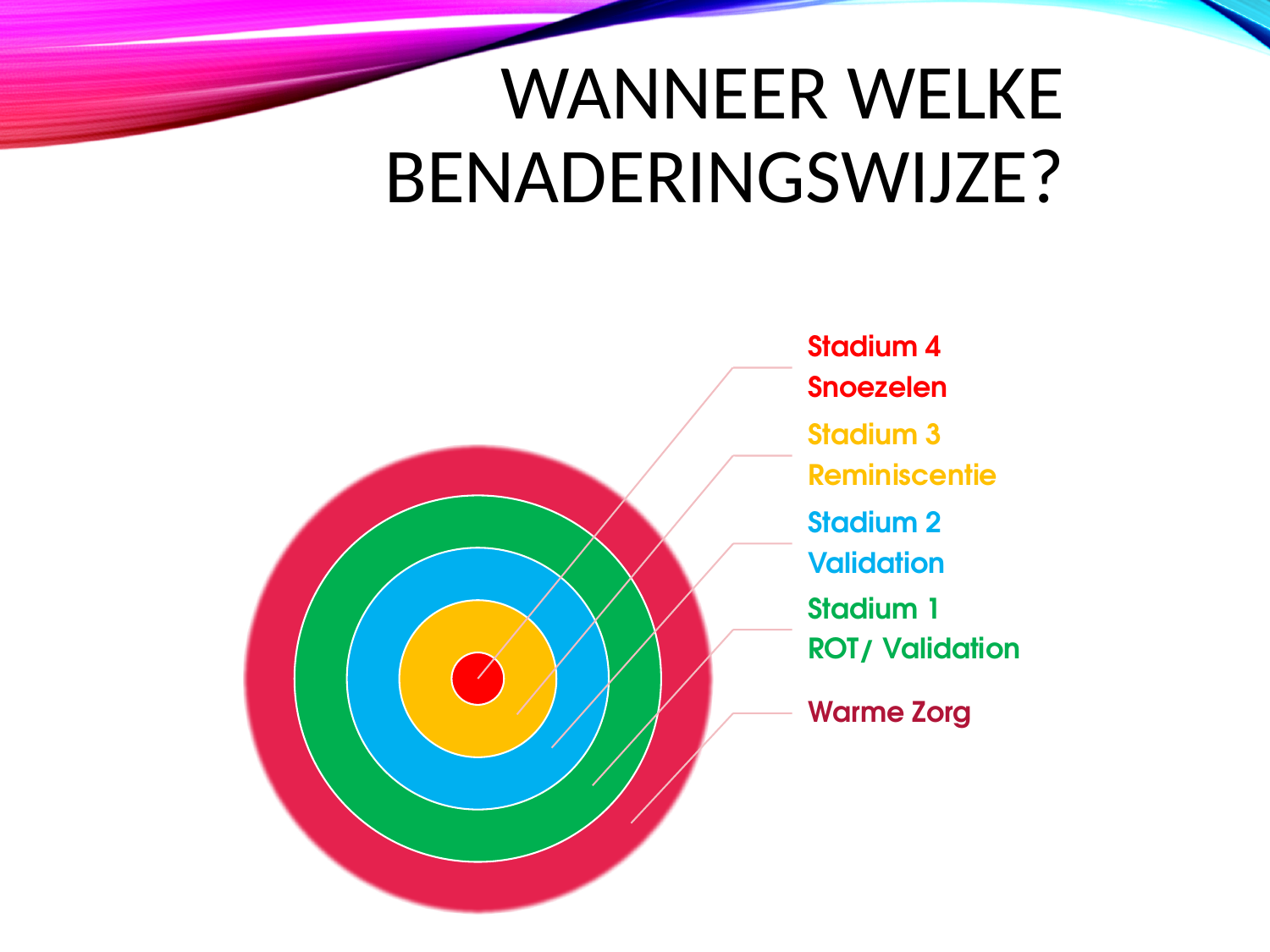

# Wanneer welke benaderingswijze?
Stadium 4
Snoezelen
Stadium 3
Reminiscentie
Stadium 2
Validation
Stadium 1
ROT/ Validation
Warme Zorg